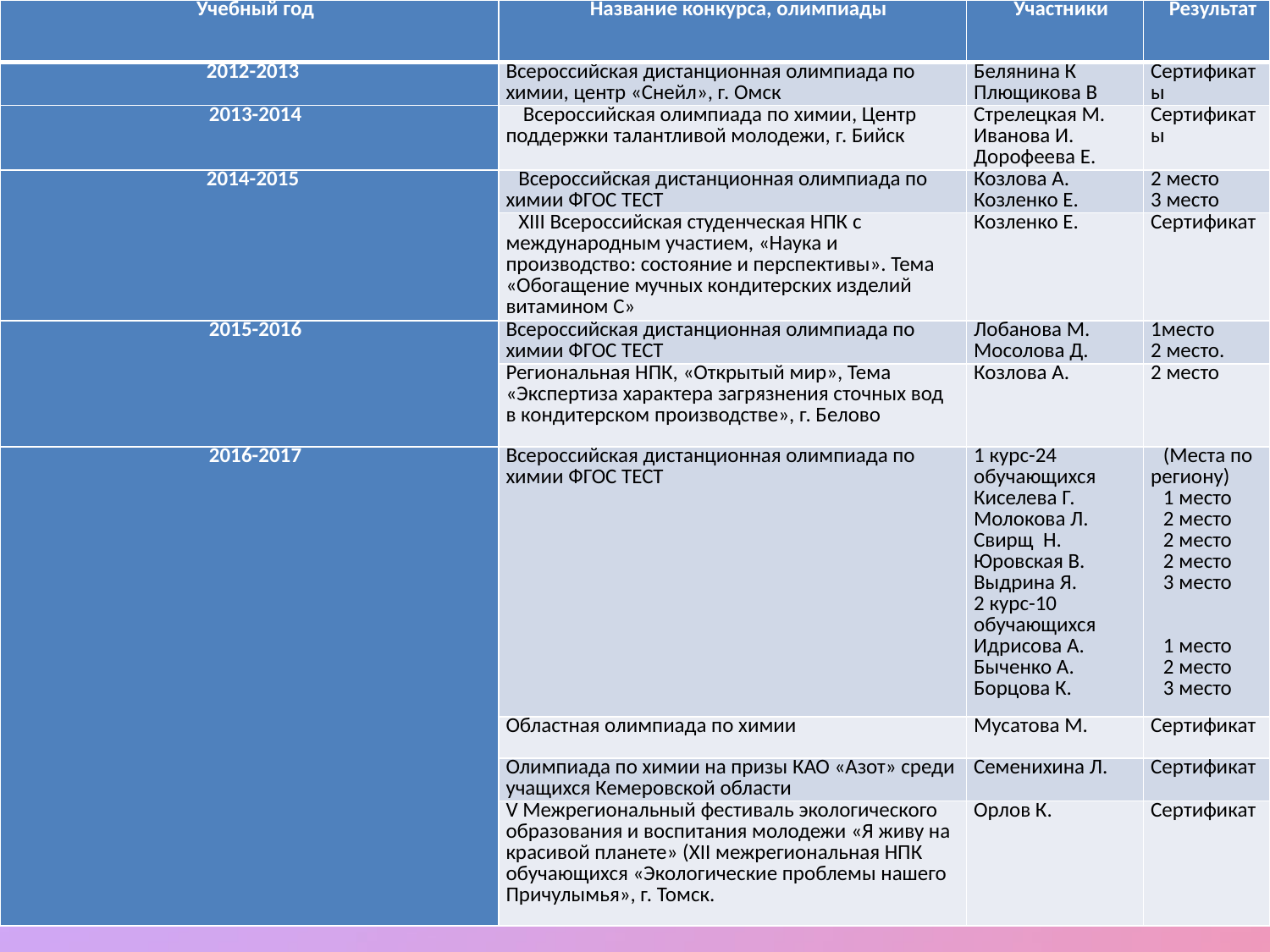

| Учебный год | Название конкурса, олимпиады | Участники | Результат |
| --- | --- | --- | --- |
| 2012-2013 | Всероссийская дистанционная олимпиада по химии, центр «Снейл», г. Омск | Белянина К Плющикова В | Сертификаты |
| 2013-2014 | Всероссийская олимпиада по химии, Центр поддержки талантливой молодежи, г. Бийск | Стрелецкая М. Иванова И. Дорофеева Е. | Сертификаты |
| 2014-2015 | Всероссийская дистанционная олимпиада по химии ФГОС ТЕСТ | Козлова А. Козленко Е. | 2 место 3 место |
|  | XIII Всероссийская студенческая НПК с международным участием, «Наука и производство: состояние и перспективы». Тема «Обогащение мучных кондитерских изделий витамином С» | Козленко Е. | Сертификат |
| 2015-2016 | Всероссийская дистанционная олимпиада по химии ФГОС ТЕСТ | Лобанова М. Мосолова Д. | 1место 2 место. |
|  | Региональная НПК, «Открытый мир», Тема «Экспертиза характера загрязнения сточных вод в кондитерском производстве», г. Белово | Козлова А. | 2 место |
| 2016-2017 | Всероссийская дистанционная олимпиада по химии ФГОС ТЕСТ | 1 курс-24 обучающихся Киселева Г. Молокова Л. Свирщ Н. Юровская В. Выдрина Я. 2 курс-10 обучающихся Идрисова А. Быченко А. Борцова К. | (Места по региону) 1 место 2 место 2 место 2 место 3 место     1 место 2 место 3 место |
|  | Областная олимпиада по химии | Мусатова М. | Сертификат |
|  | Олимпиада по химии на призы КАО «Азот» среди учащихся Кемеровской области | Семенихина Л. | Сертификат |
|  | V Межрегиональный фестиваль экологического образования и воспитания молодежи «Я живу на красивой планете» (XII межрегиональная НПК обучающихся «Экологические проблемы нашего Причулымья», г. Томск. | Орлов К. | Сертификат |